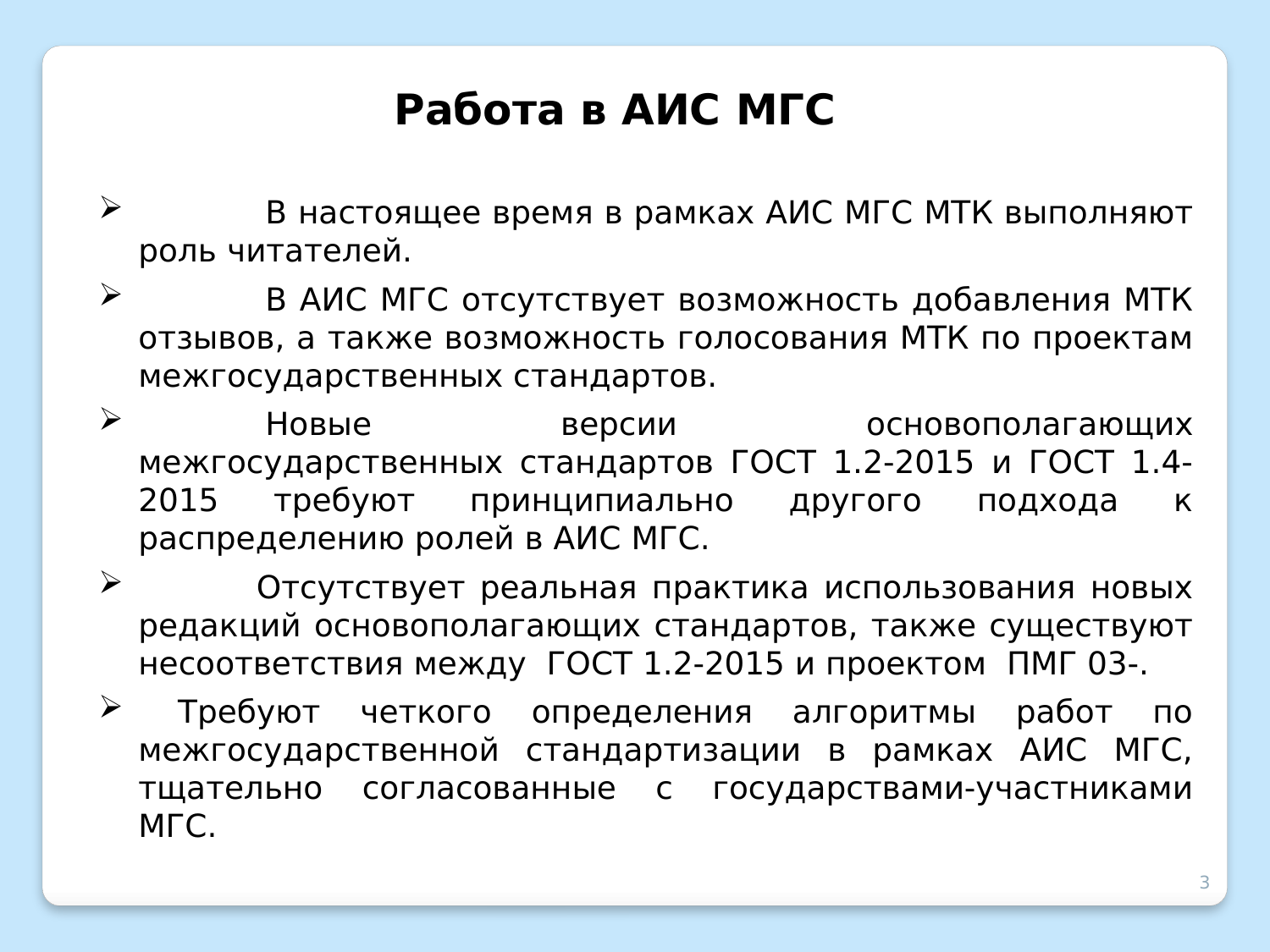

Работа в АИС МГС
	В настоящее время в рамках АИС МГС МТК выполняют роль читателей.
	В АИС МГС отсутствует возможность добавления МТК отзывов, а также возможность голосования МТК по проектам межгосударственных стандартов.
	Новые версии основополагающих межгосударственных стандартов ГОСТ 1.2-2015 и ГОСТ 1.4-2015 требуют принципиально другого подхода к распределению ролей в АИС МГС.
        Отсутствует реальная практика использования новых редакций основополагающих стандартов, также существуют несоответствия между  ГОСТ 1.2-2015 и проектом  ПМГ 03-.
 Требуют четкого определения алгоритмы работ по межгосударственной стандартизации в рамках АИС МГС, тщательно согласованные с государствами-участниками МГС.

3